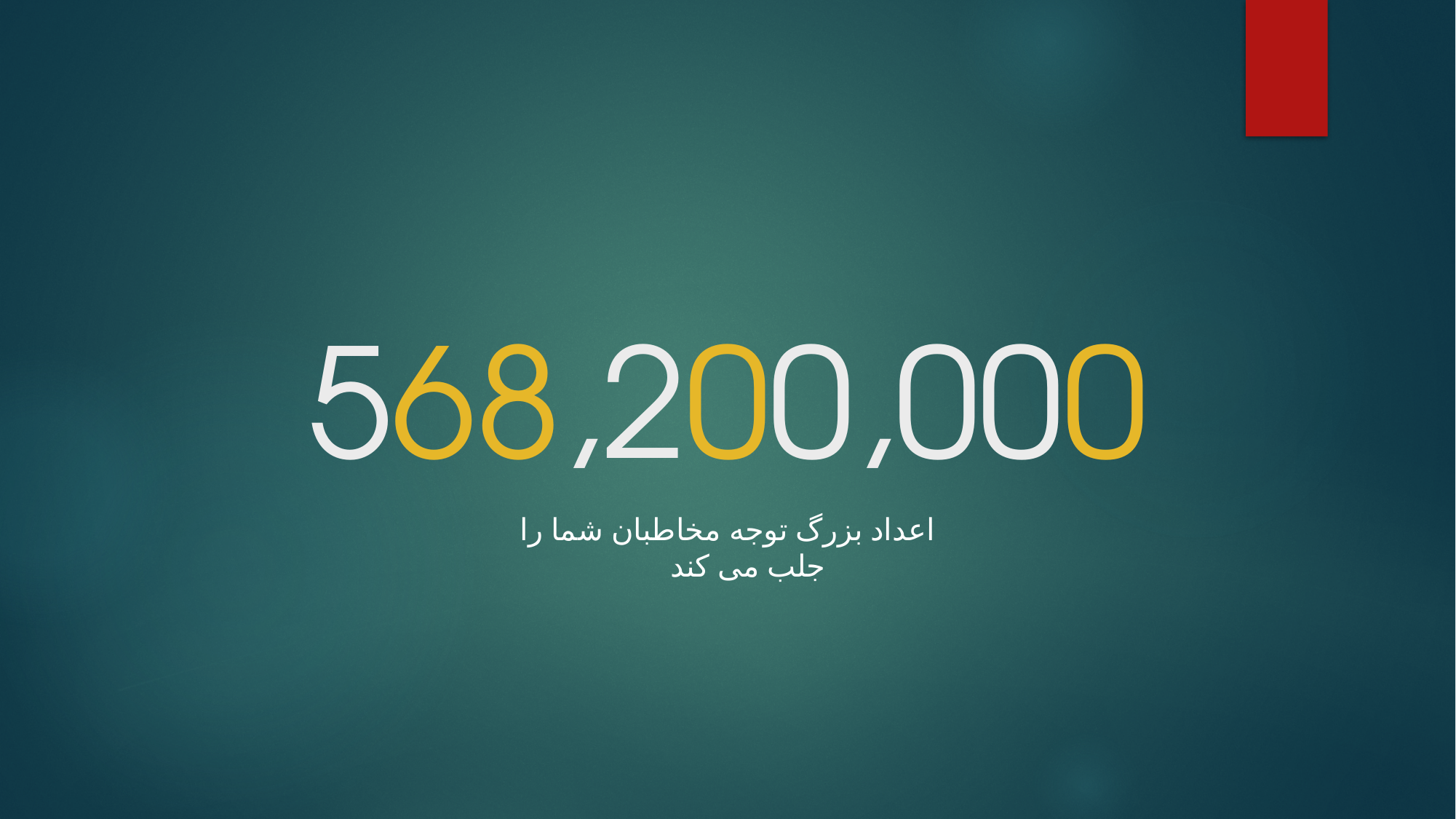

# 568,200,000
اعداد بزرگ توجه مخاطبان شما را جلب می کند